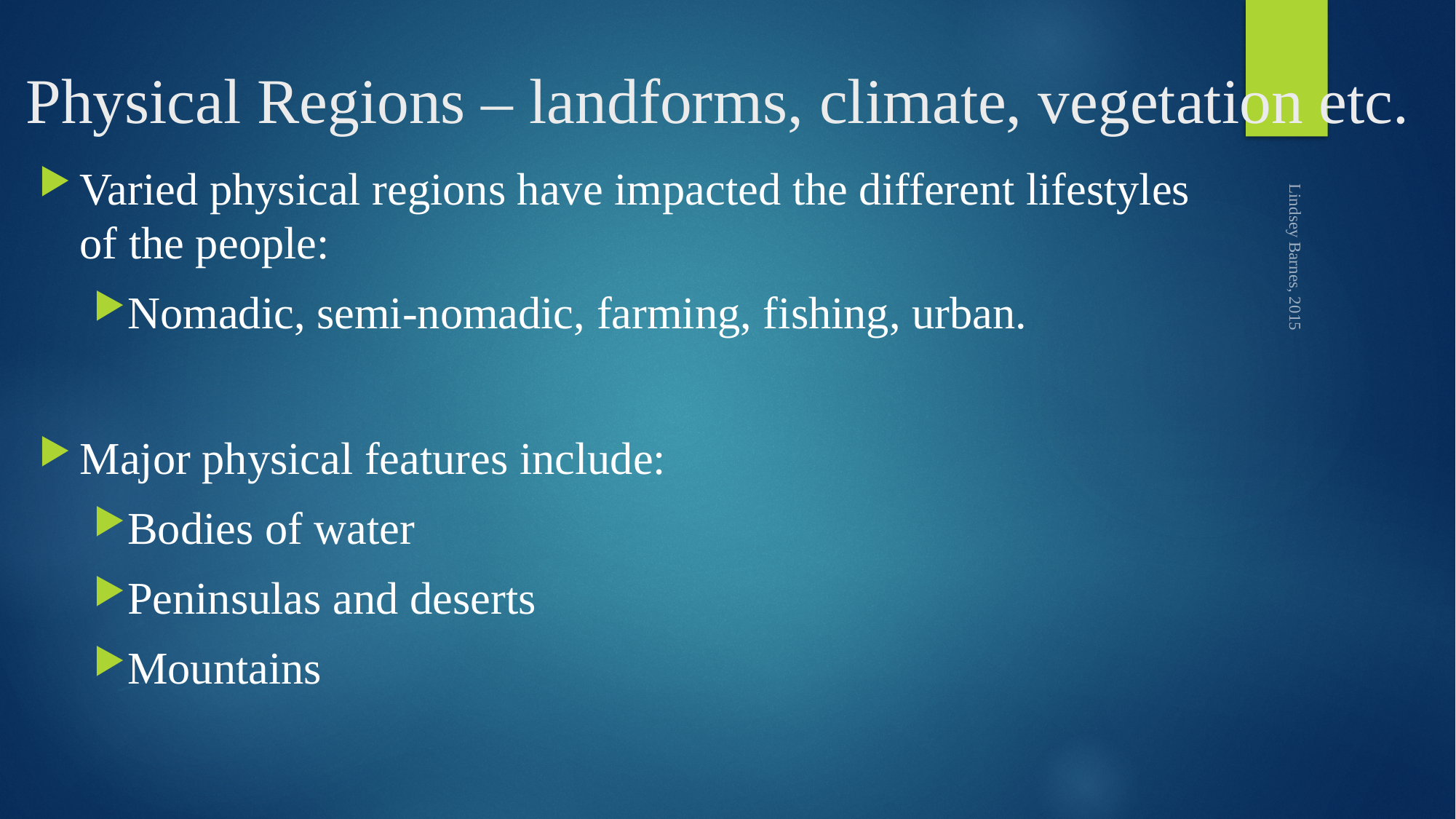

# Physical Regions – landforms, climate, vegetation etc.
Varied physical regions have impacted the different lifestyles of the people:
Nomadic, semi-nomadic, farming, fishing, urban.

Major physical features include:
Bodies of water
Peninsulas and deserts
Mountains
Lindsey Barnes, 2015